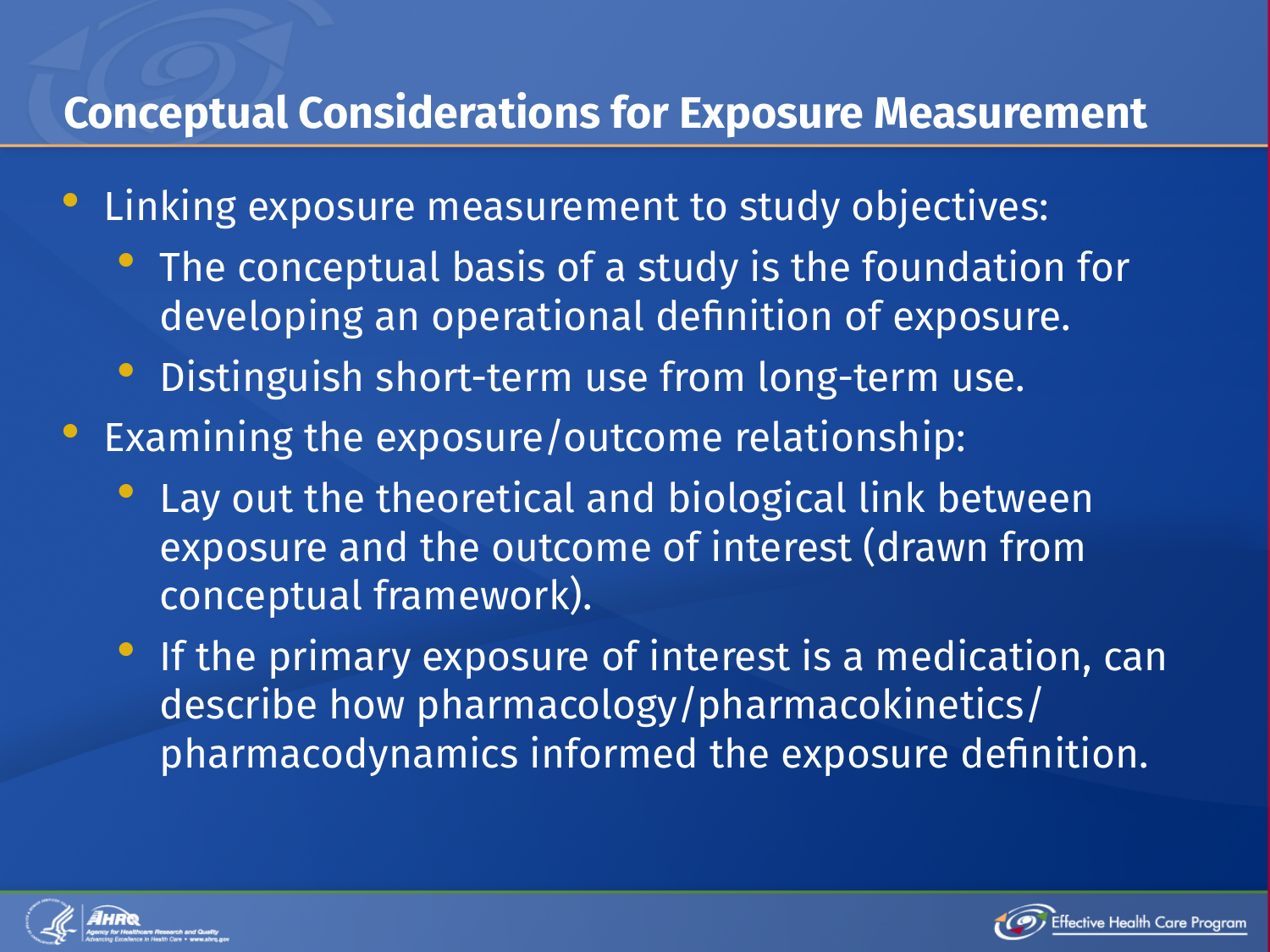

# Conceptual Considerations for Exposure Measurement
Linking exposure measurement to study objectives:
The conceptual basis of a study is the foundation for developing an operational definition of exposure.
Distinguish short-term use from long-term use.
Examining the exposure/outcome relationship:
Lay out the theoretical and biological link between exposure and the outcome of interest (drawn from conceptual framework).
If the primary exposure of interest is a medication, can describe how pharmacology/pharmacokinetics/ pharmacodynamics informed the exposure definition.